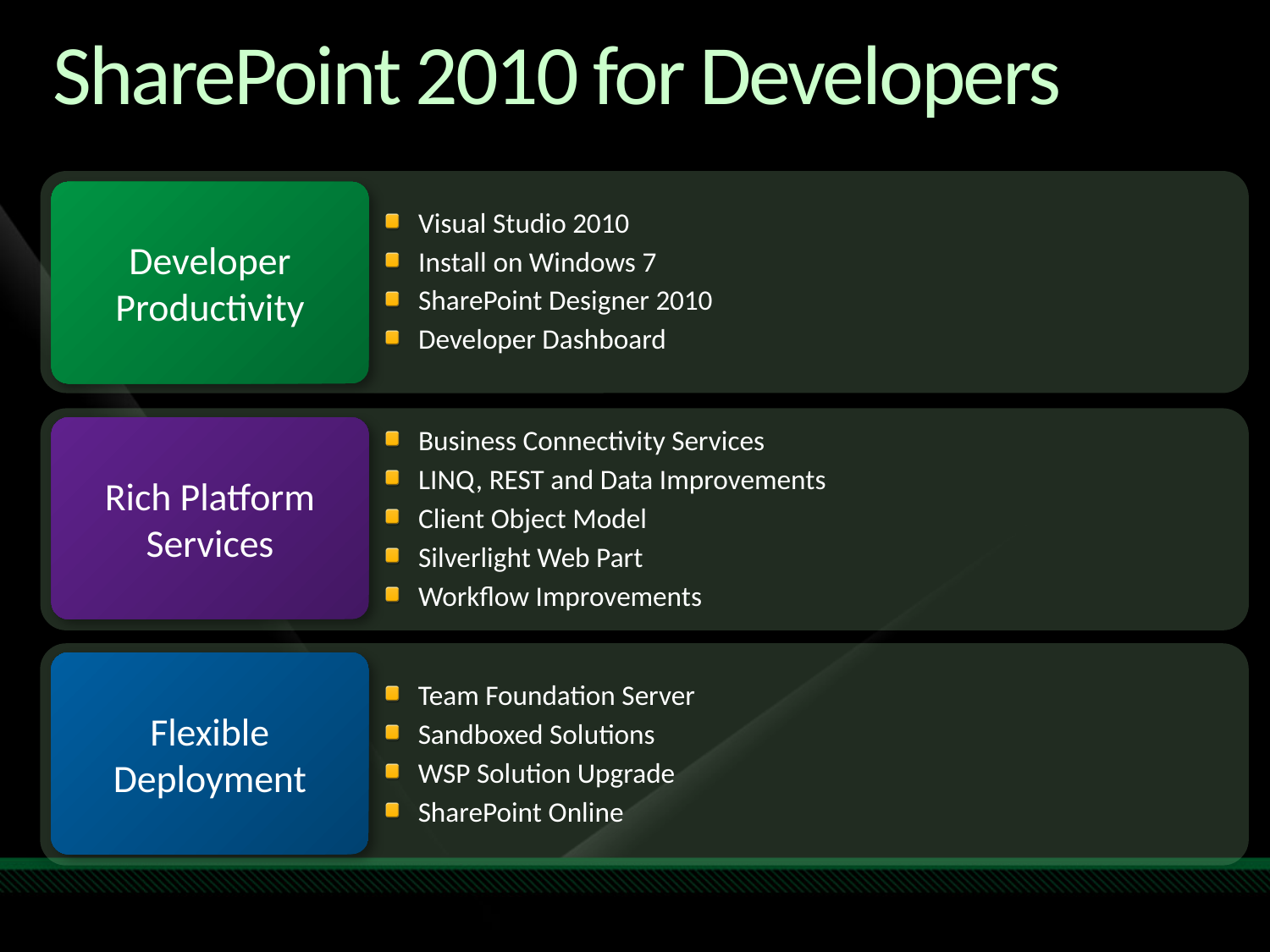

# SharePoint 2010 for Developers
Visual Studio 2010
Install on Windows 7
SharePoint Designer 2010
Developer Dashboard
Developer Productivity
Business Connectivity Services
LINQ, REST and Data Improvements
Client Object Model
Silverlight Web Part
Workflow Improvements
Rich Platform Services
Team Foundation Server
Sandboxed Solutions
WSP Solution Upgrade
SharePoint Online
Flexible Deployment